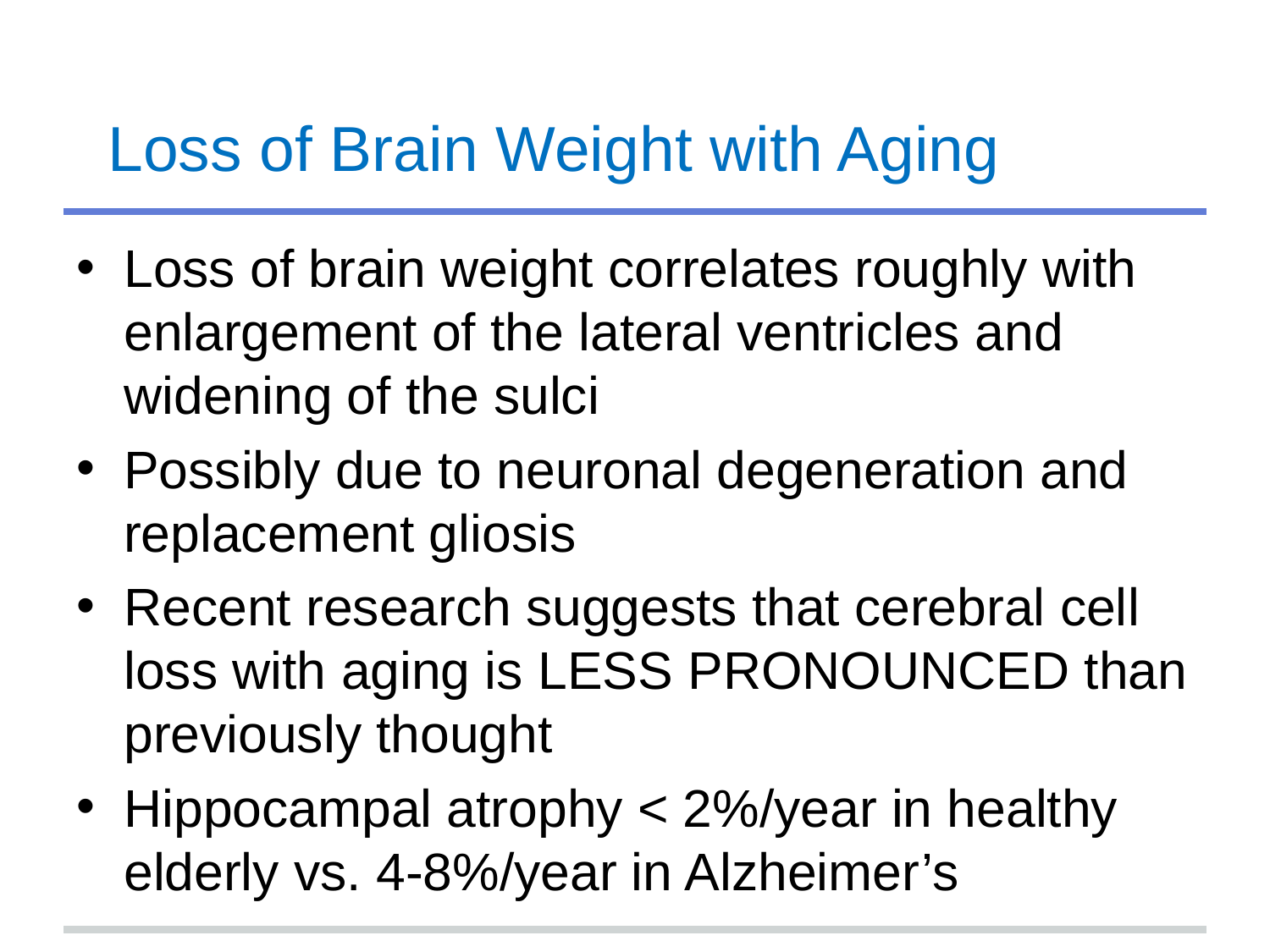

# Loss of Brain Weight with Aging
Loss of brain weight correlates roughly with enlargement of the lateral ventricles and widening of the sulci
Possibly due to neuronal degeneration and replacement gliosis
Recent research suggests that cerebral cell loss with aging is LESS PRONOUNCED than previously thought
Hippocampal atrophy < 2%/year in healthy elderly vs. 4-8%/year in Alzheimer’s